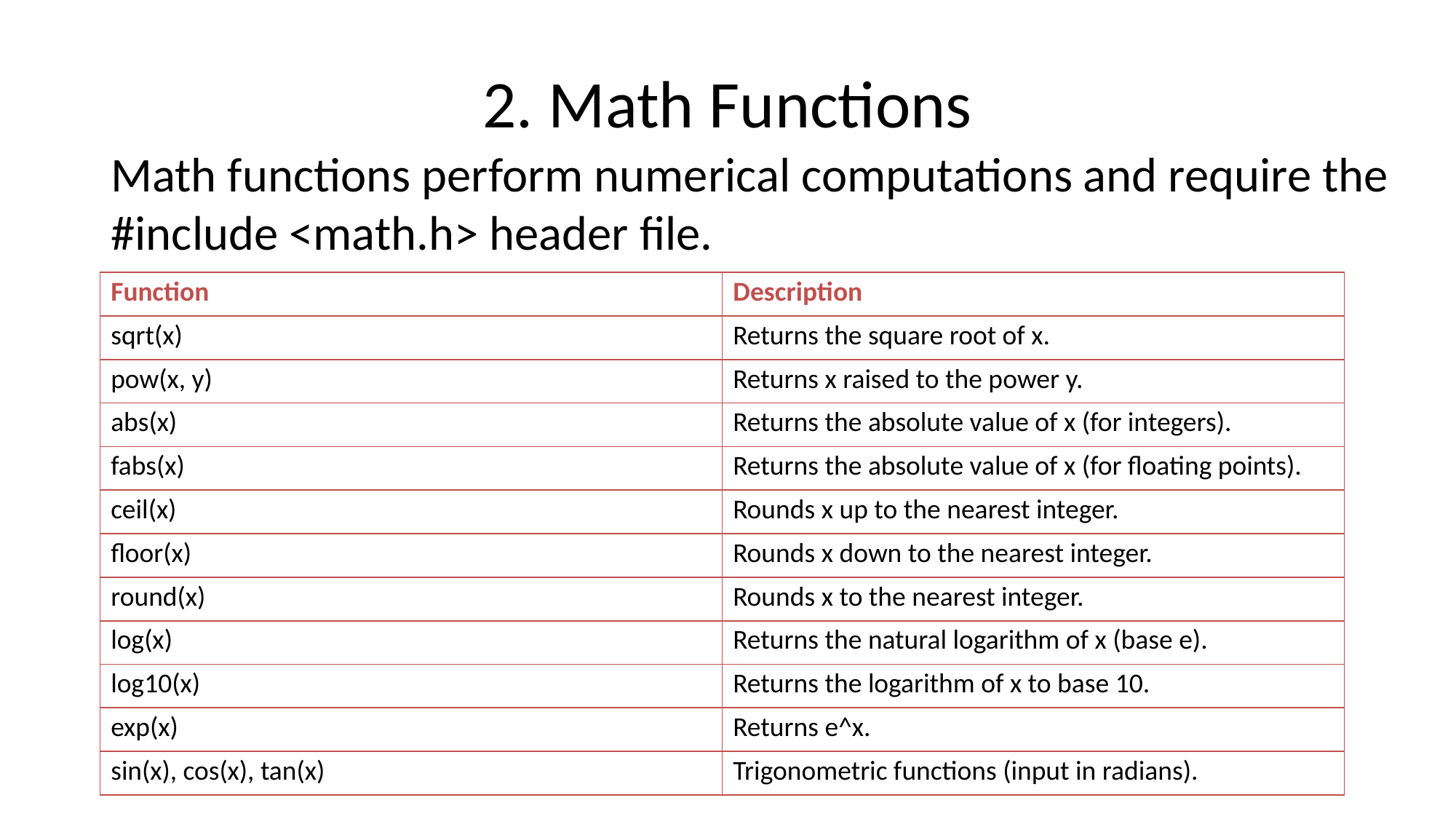

# 2. Math Functions
Math functions perform numerical computations and require the
#include <math.h> header file.
| Function | Description |
| --- | --- |
| sqrt(x) | Returns the square root of x. |
| pow(x, y) | Returns x raised to the power y. |
| abs(x) | Returns the absolute value of x (for integers). |
| fabs(x) | Returns the absolute value of x (for floating points). |
| ceil(x) | Rounds x up to the nearest integer. |
| floor(x) | Rounds x down to the nearest integer. |
| round(x) | Rounds x to the nearest integer. |
| log(x) | Returns the natural logarithm of x (base e). |
| log10(x) | Returns the logarithm of x to base 10. |
| exp(x) | Returns e^x. |
| sin(x), cos(x), tan(x) | Trigonometric functions (input in radians). |